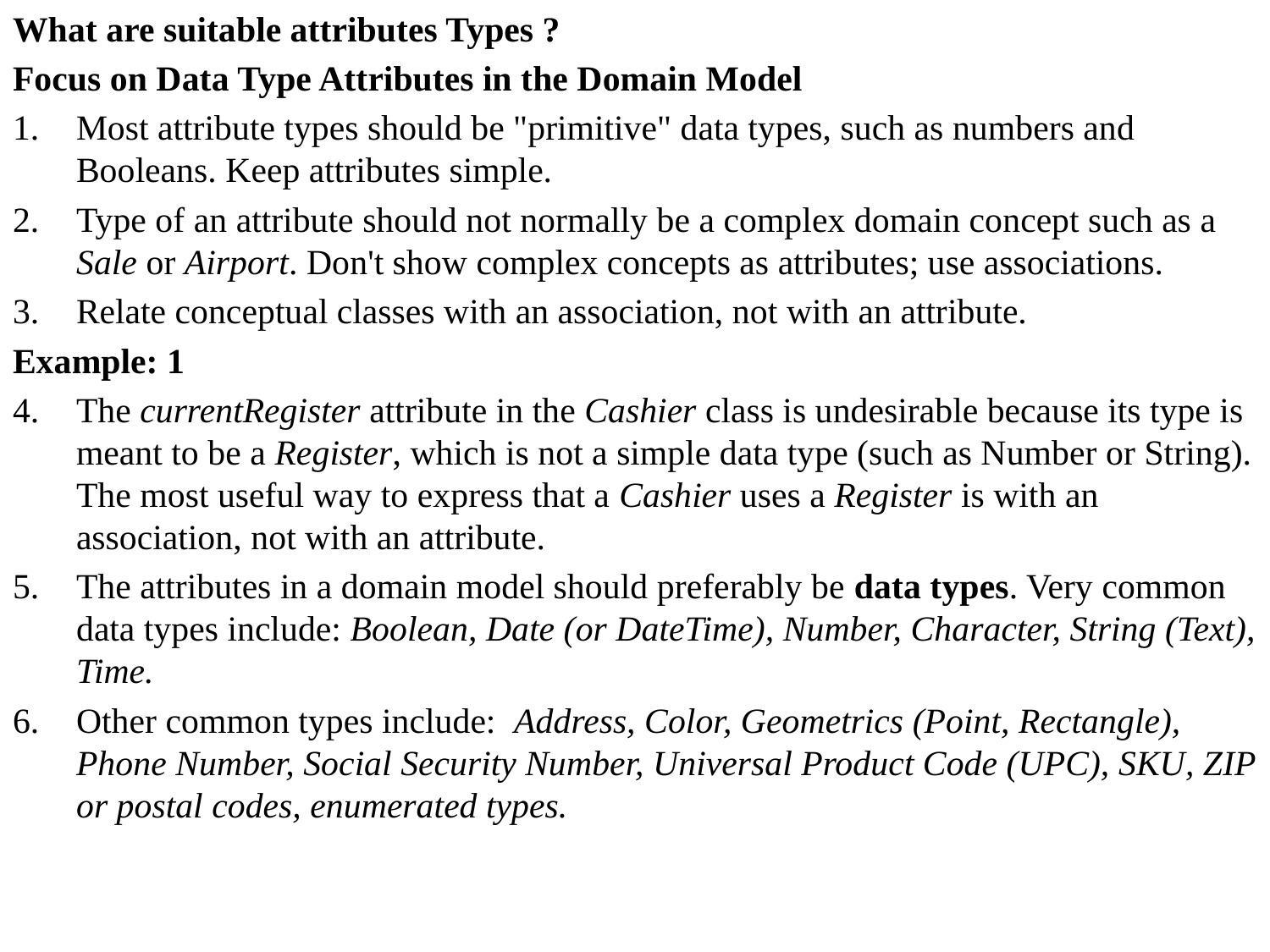

What are suitable attributes Types ?
Focus on Data Type Attributes in the Domain Model
Most attribute types should be "primitive" data types, such as numbers and Booleans. Keep attributes simple.
Type of an attribute should not normally be a complex domain concept such as a Sale or Airport. Don't show complex concepts as attributes; use associations.
Relate conceptual classes with an association, not with an attribute.
Example: 1
The currentRegister attribute in the Cashier class is undesirable because its type is meant to be a Register, which is not a simple data type (such as Number or String). The most useful way to express that a Cashier uses a Register is with an association, not with an attribute.
The attributes in a domain model should preferably be data types. Very common data types include: Boolean, Date (or DateTime), Number, Character, String (Text), Time.
Other common types include:  Address, Color, Geometrics (Point, Rectangle), Phone Number, Social Security Number, Universal Product Code (UPC), SKU, ZIP or postal codes, enumerated types.